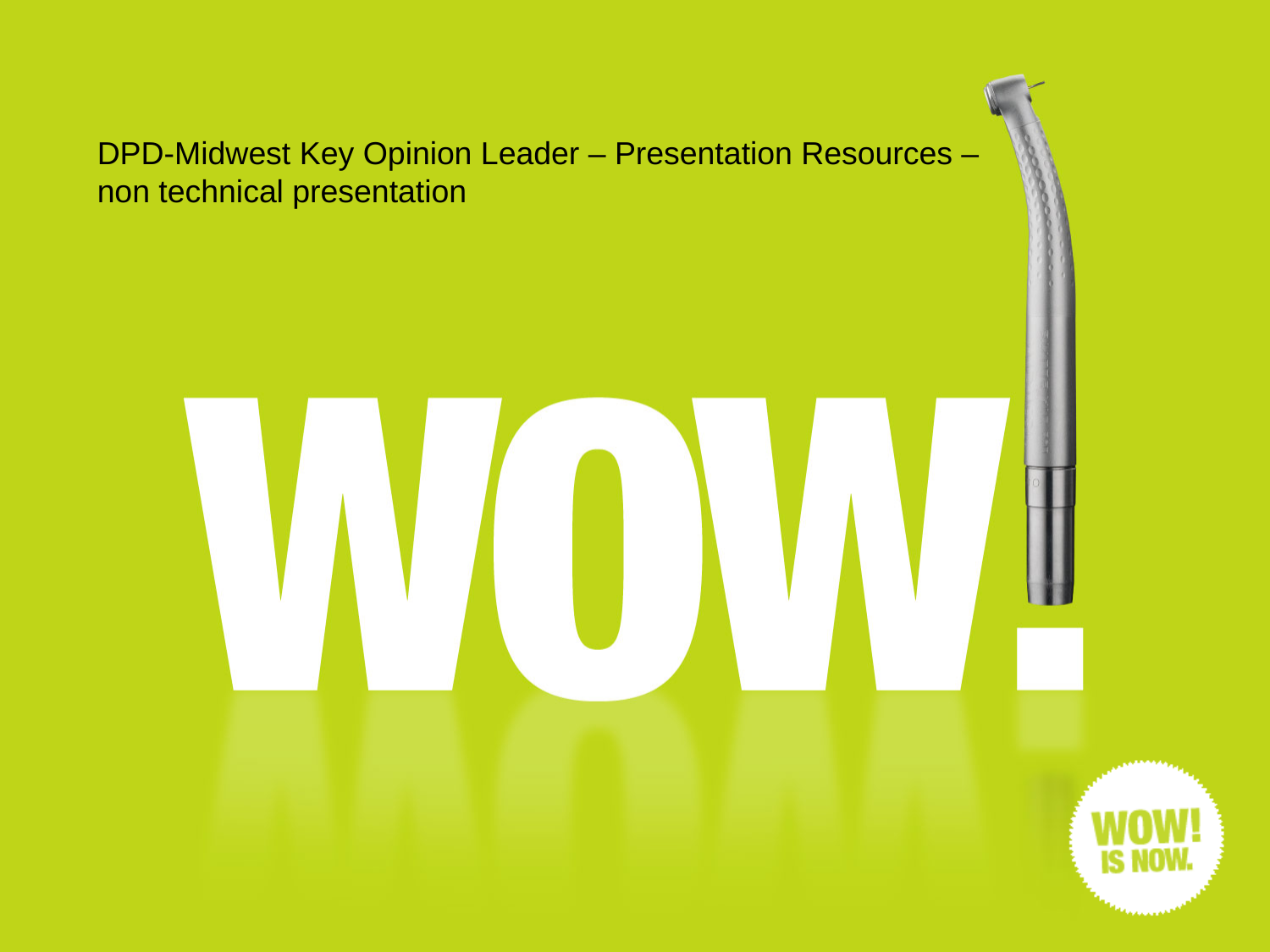

DPD-Midwest Key Opinion Leader – Presentation Resources –
non technical presentation